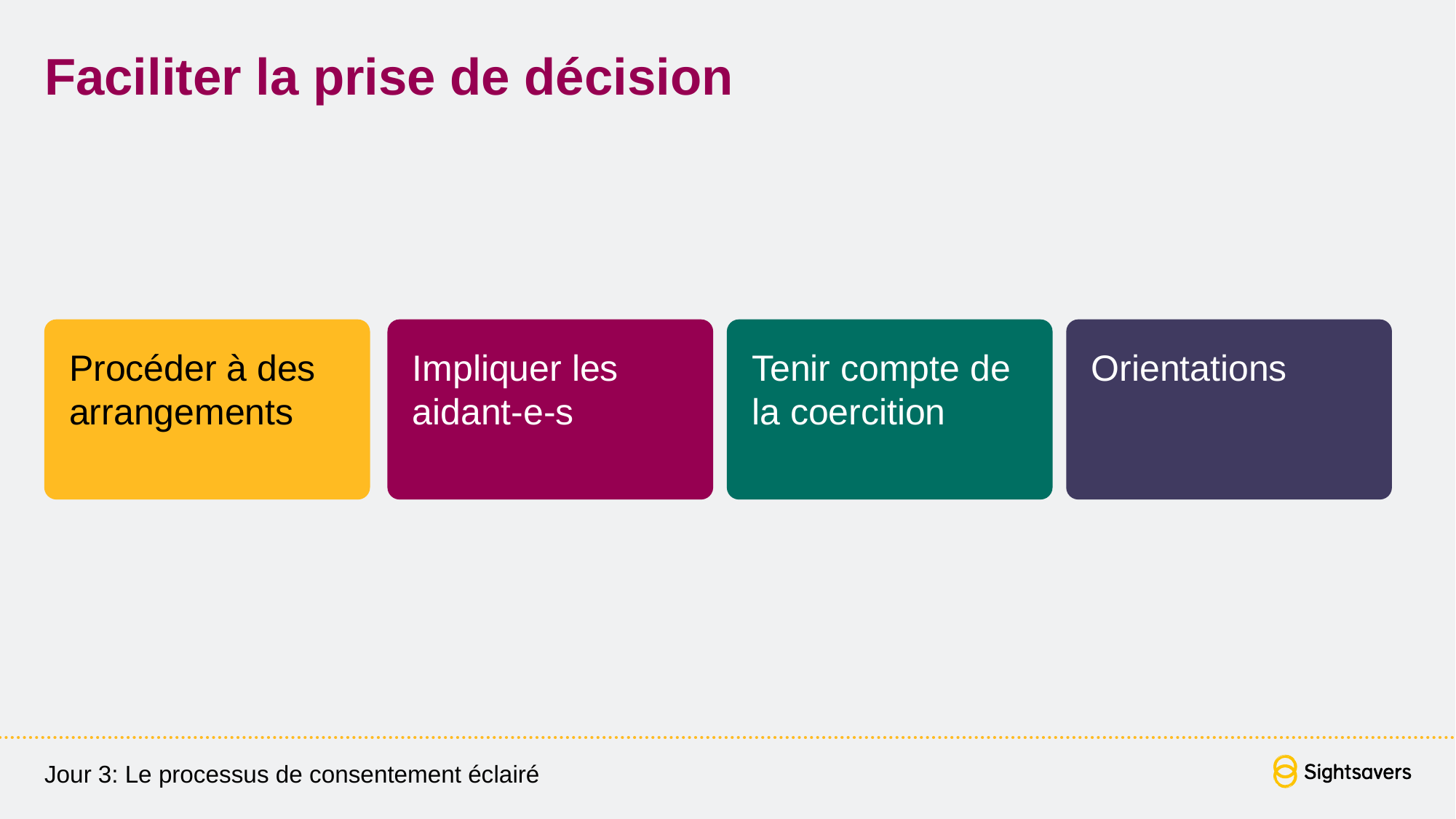

# Faciliter la prise de décision
Procéder à des arrangements
Impliquer les aidant-e-s
Tenir compte de la coercition
Orientations
Jour 3: Le processus de consentement éclairé